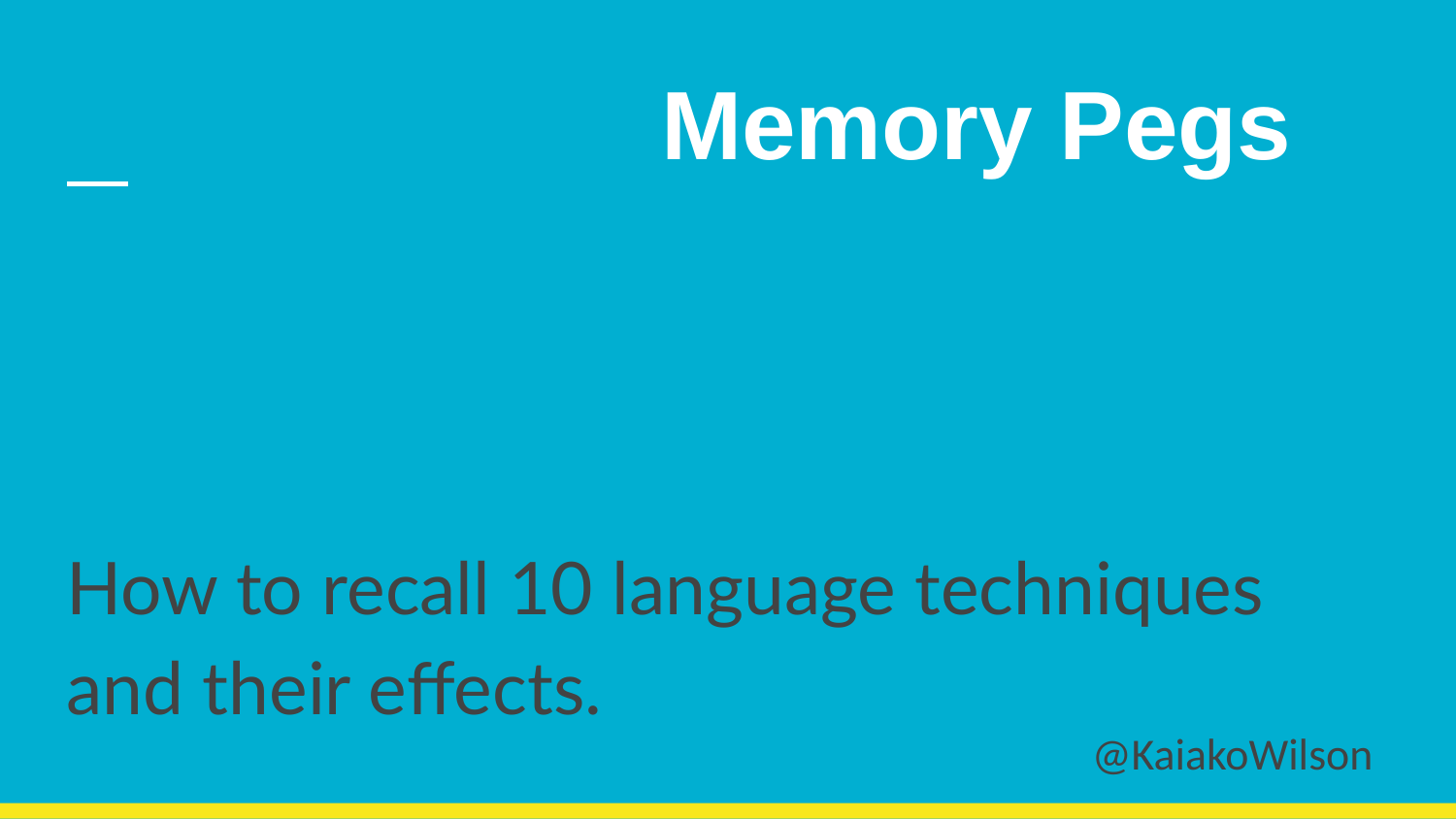

# Memory Pegs

How to recall 10 language techniques and their effects.
@KaiakoWilson